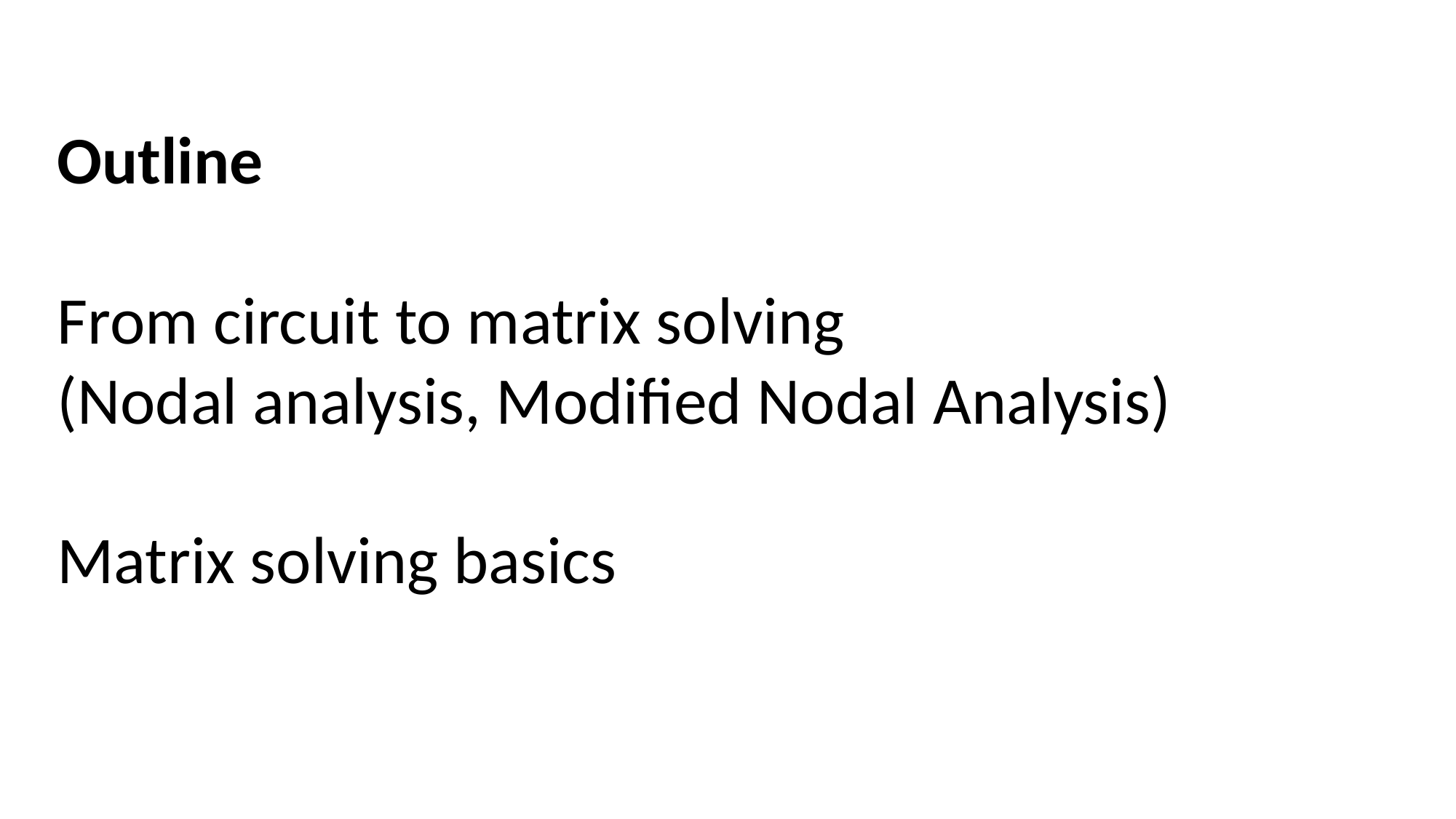

Outline

From circuit to matrix solving
(Nodal analysis, Modified Nodal Analysis)

Matrix solving basics